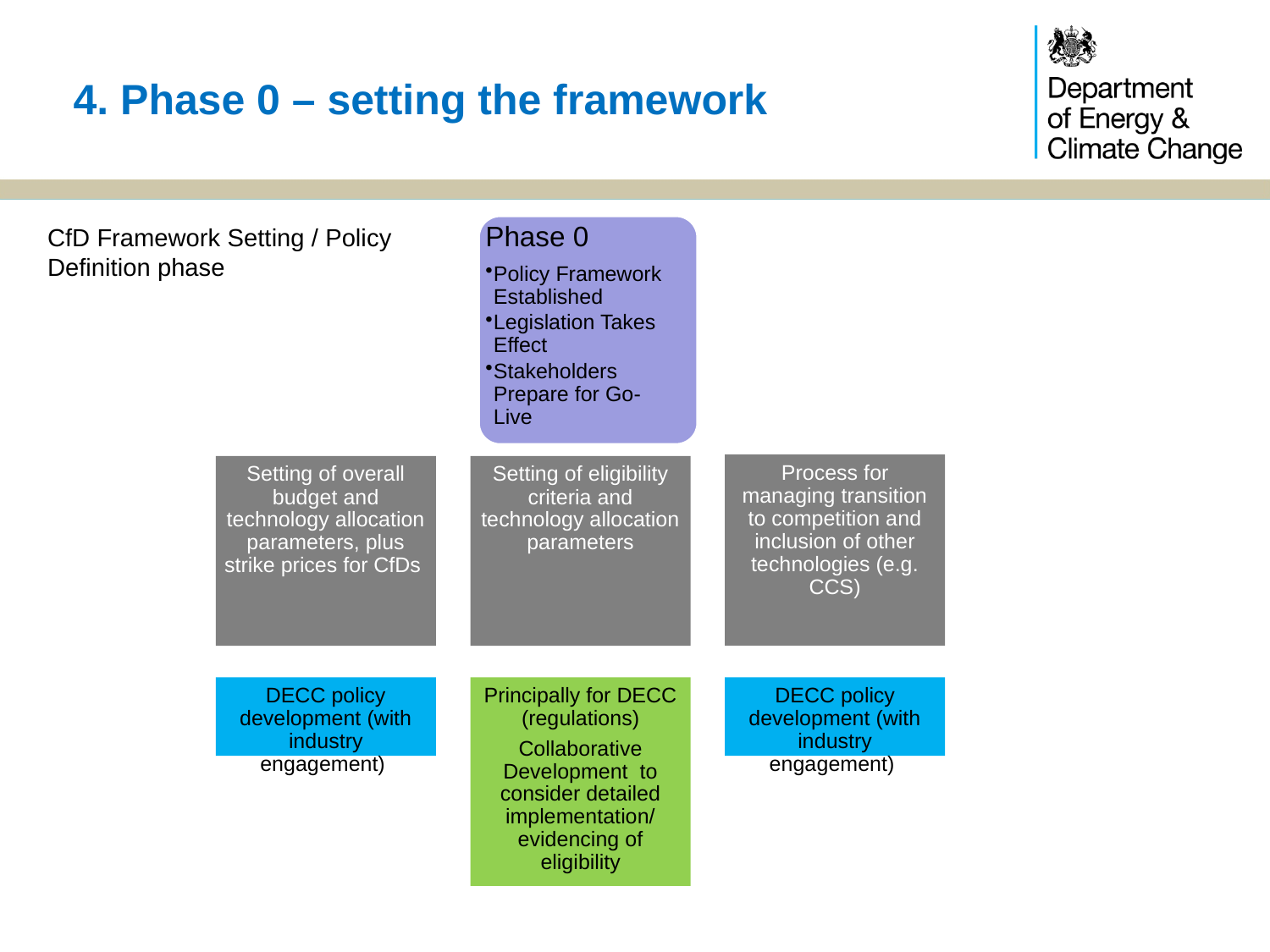

4. Phase 0 – setting the framework

Phase 0
Policy Framework Established
Legislation Takes Effect
Stakeholders Prepare for Go-Live
CfD Framework Setting / Policy Definition phase
Process for managing transition to competition and inclusion of other technologies (e.g. CCS)
Setting of overall budget and technology allocation parameters, plus strike prices for CfDs
Setting of eligibility criteria and technology allocation parameters
DECC policy development (with industry engagement)
Principally for DECC (regulations)
Collaborative Development  to consider detailed implementation/ evidencing of eligibility
DECC policy development (with industry engagement)